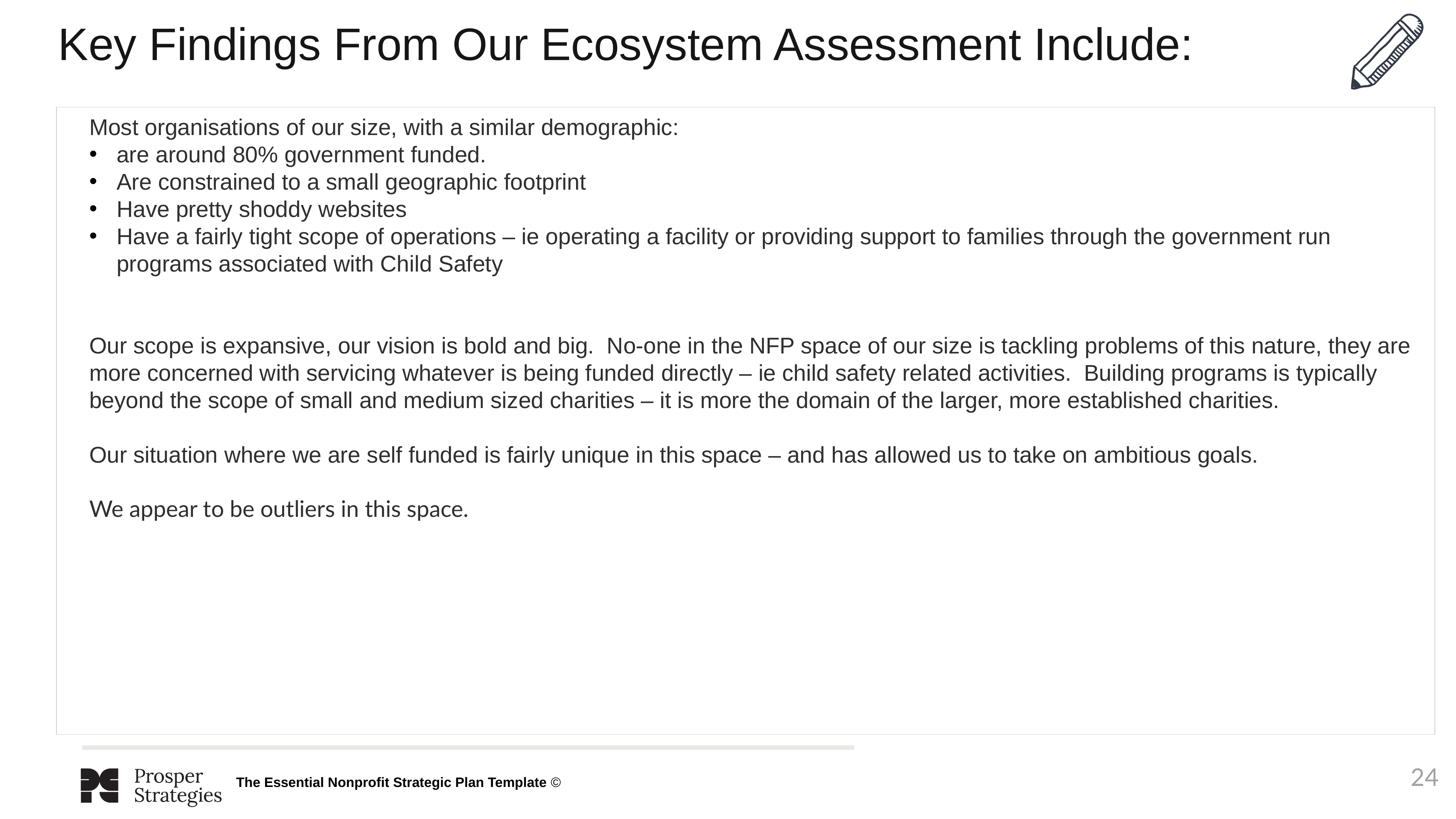

Key Findings From Our Ecosystem Assessment Include:
Most organisations of our size, with a similar demographic:
are around 80% government funded.
Are constrained to a small geographic footprint
Have pretty shoddy websites
Have a fairly tight scope of operations – ie operating a facility or providing support to families through the government run programs associated with Child Safety

Our scope is expansive, our vision is bold and big.  No-one in the NFP space of our size is tackling problems of this nature, they are more concerned with servicing whatever is being funded directly – ie child safety related activities.  Building programs is typically beyond the scope of small and medium sized charities – it is more the domain of the larger, more established charities.

Our situation where we are self funded is fairly unique in this space – and has allowed us to take on ambitious goals.

We appear to be outliers in this space.

24